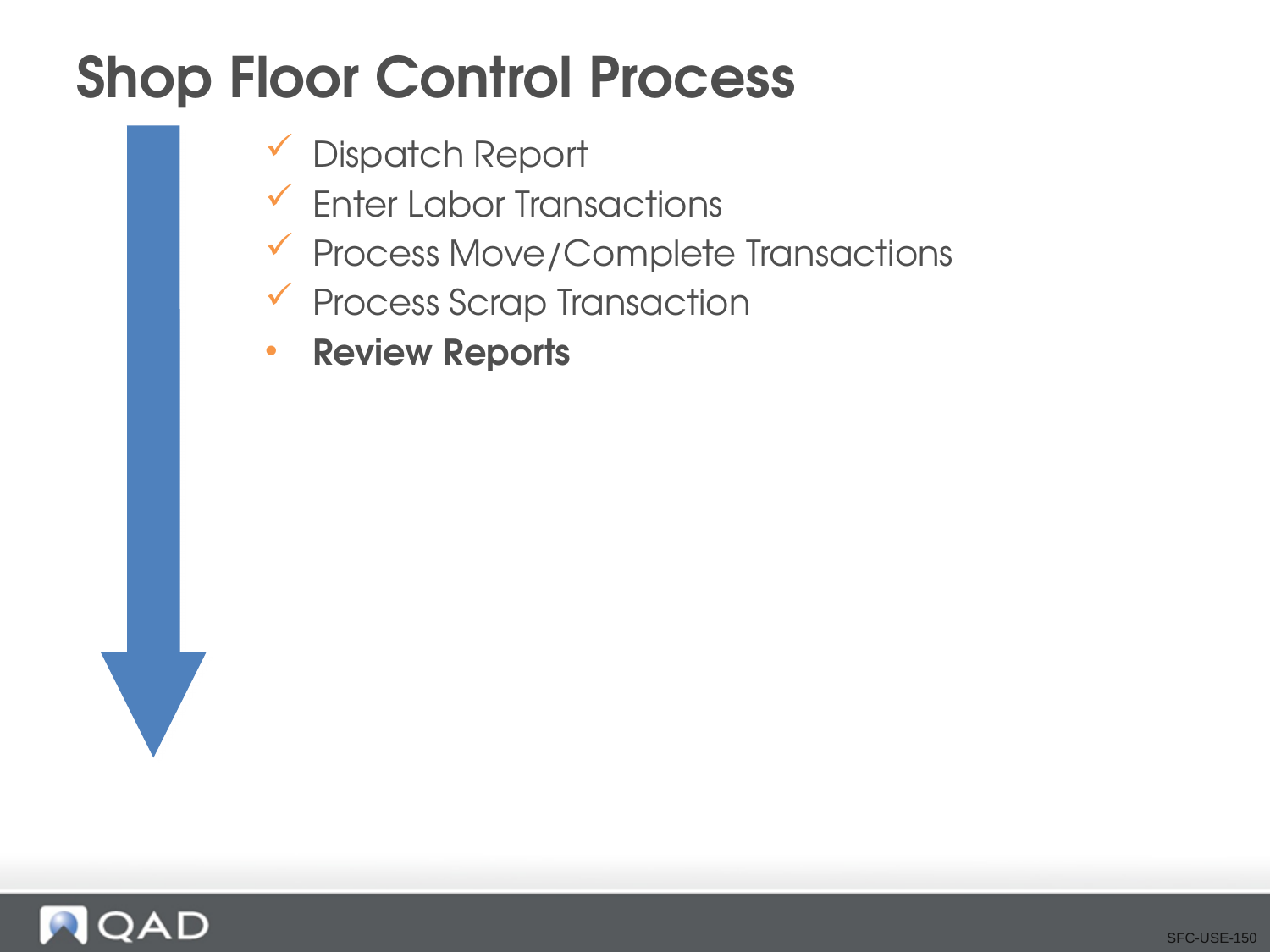

# Shop Floor Control Process

Dispatch Report
Enter Labor Transactions
Process Move/Complete Transactions
Process Scrap Transaction
Review Reports
SFC-USE-150